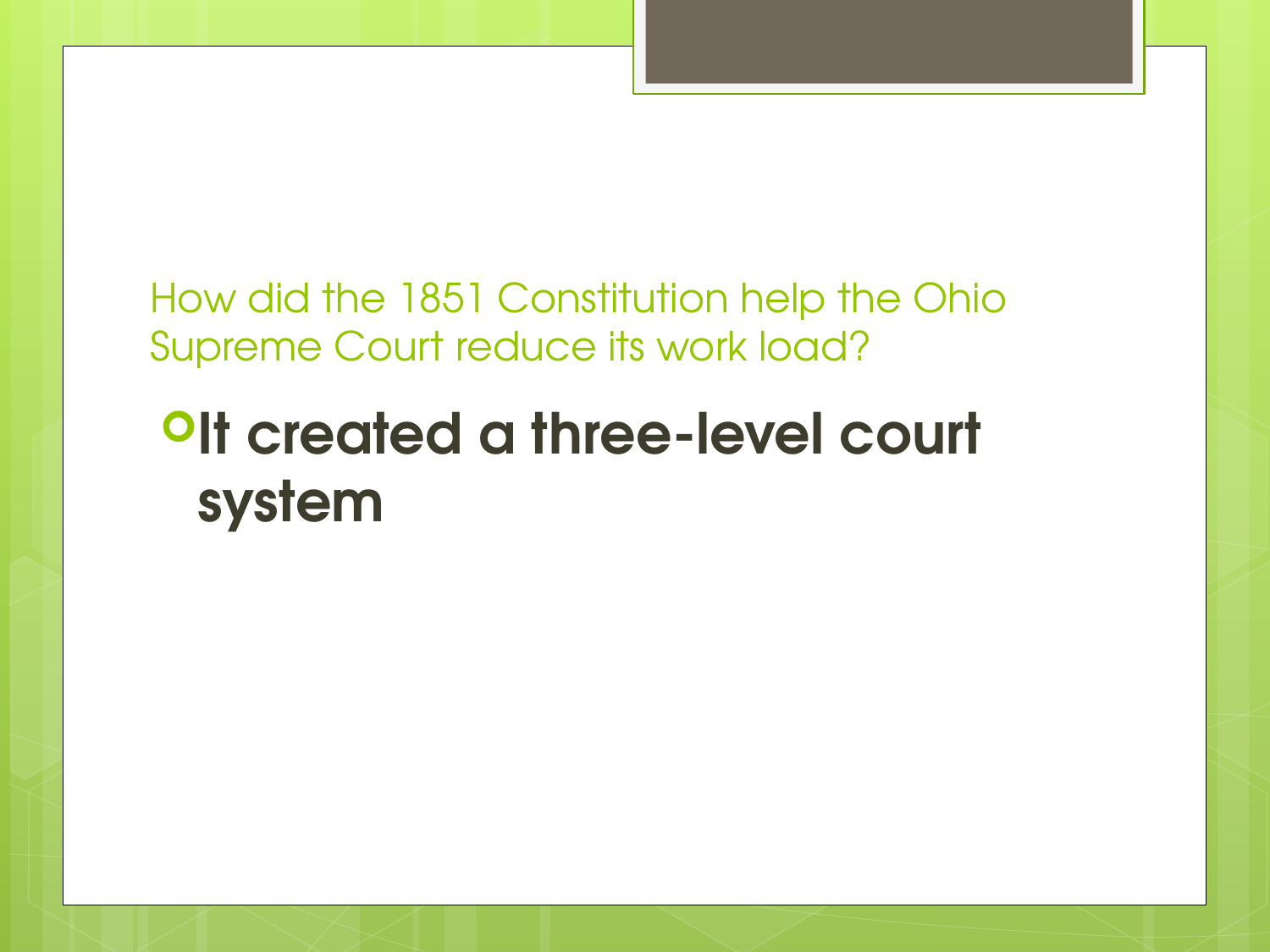

# How did the 1851 Constitution help the Ohio Supreme Court reduce its work load?
It created a three-level court system